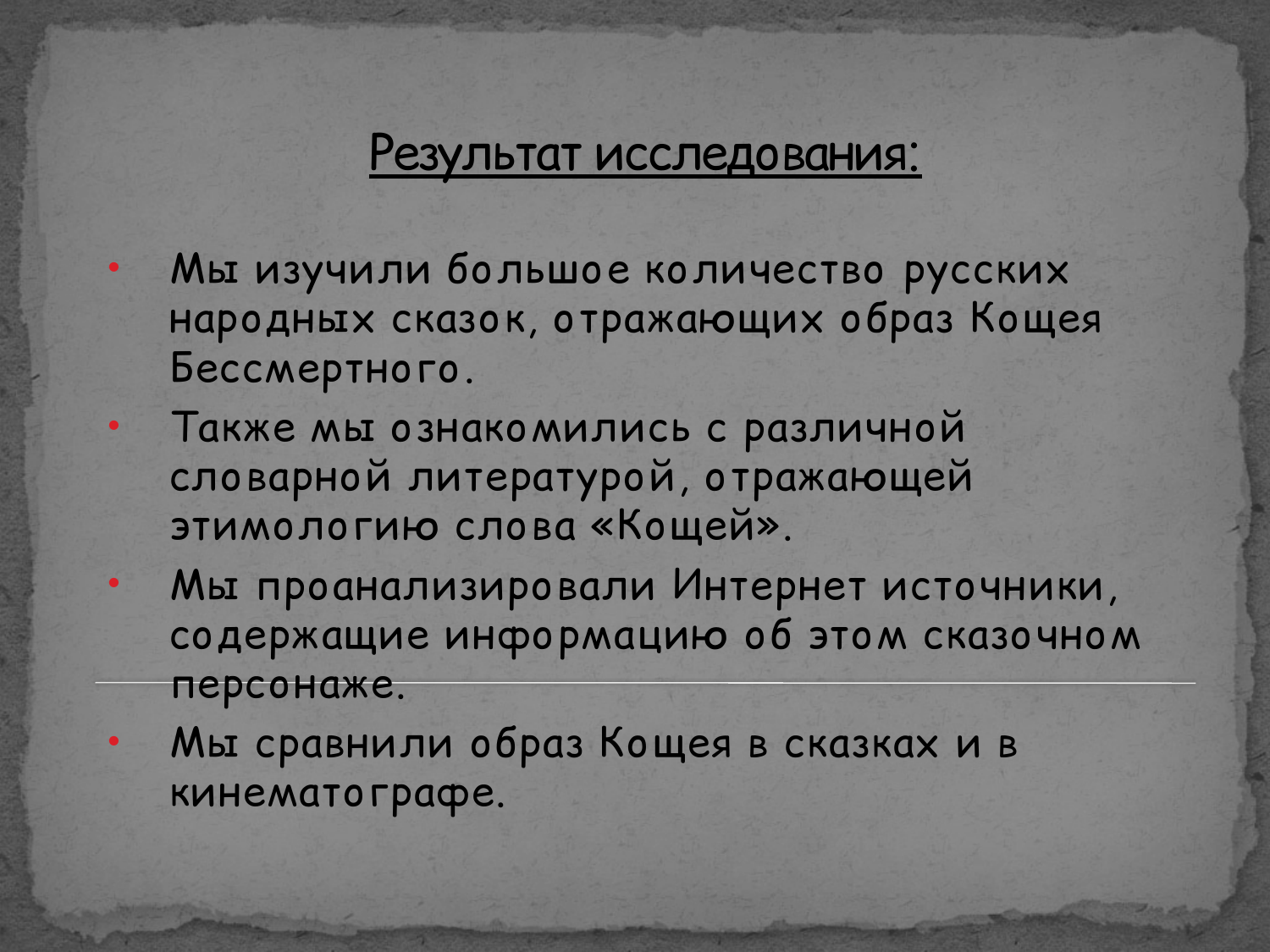

# Результат исследования:
Мы изучили большое количество русских народных сказок, отражающих образ Кощея Бессмертного.
Также мы ознакомились с различной словарной литературой, отражающей этимологию слова «Кощей».
Мы проанализировали Интернет источники, содержащие информацию об этом сказочном персонаже.
Мы сравнили образ Кощея в сказках и в кинематографе.